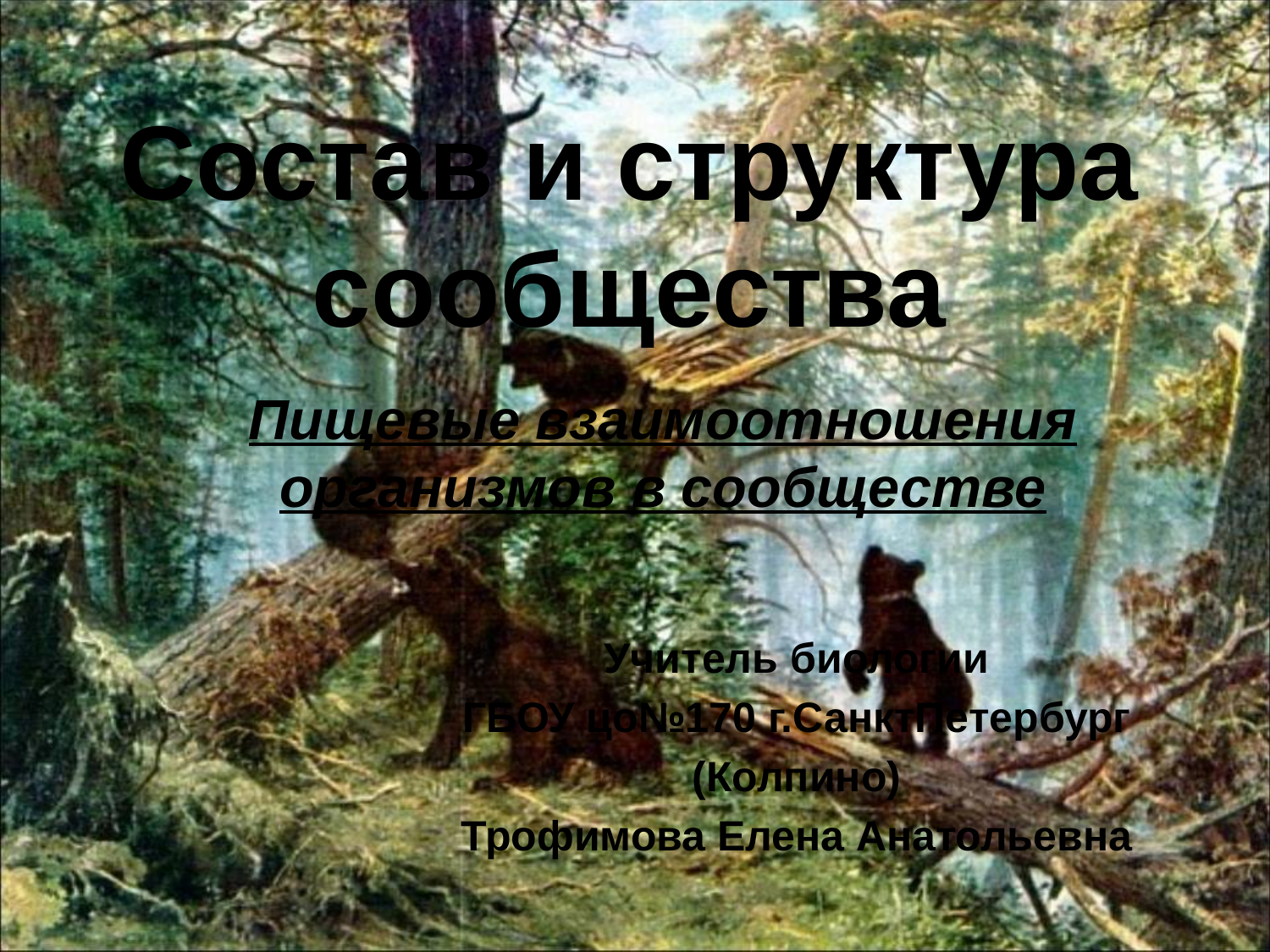

# Состав и структура сообщества
Пищевые взаимоотношения организмов в сообществе
Учитель биологии
ГБОУ цо№170 г.СанктПетербург
(Колпино)
Трофимова Елена Анатольевна